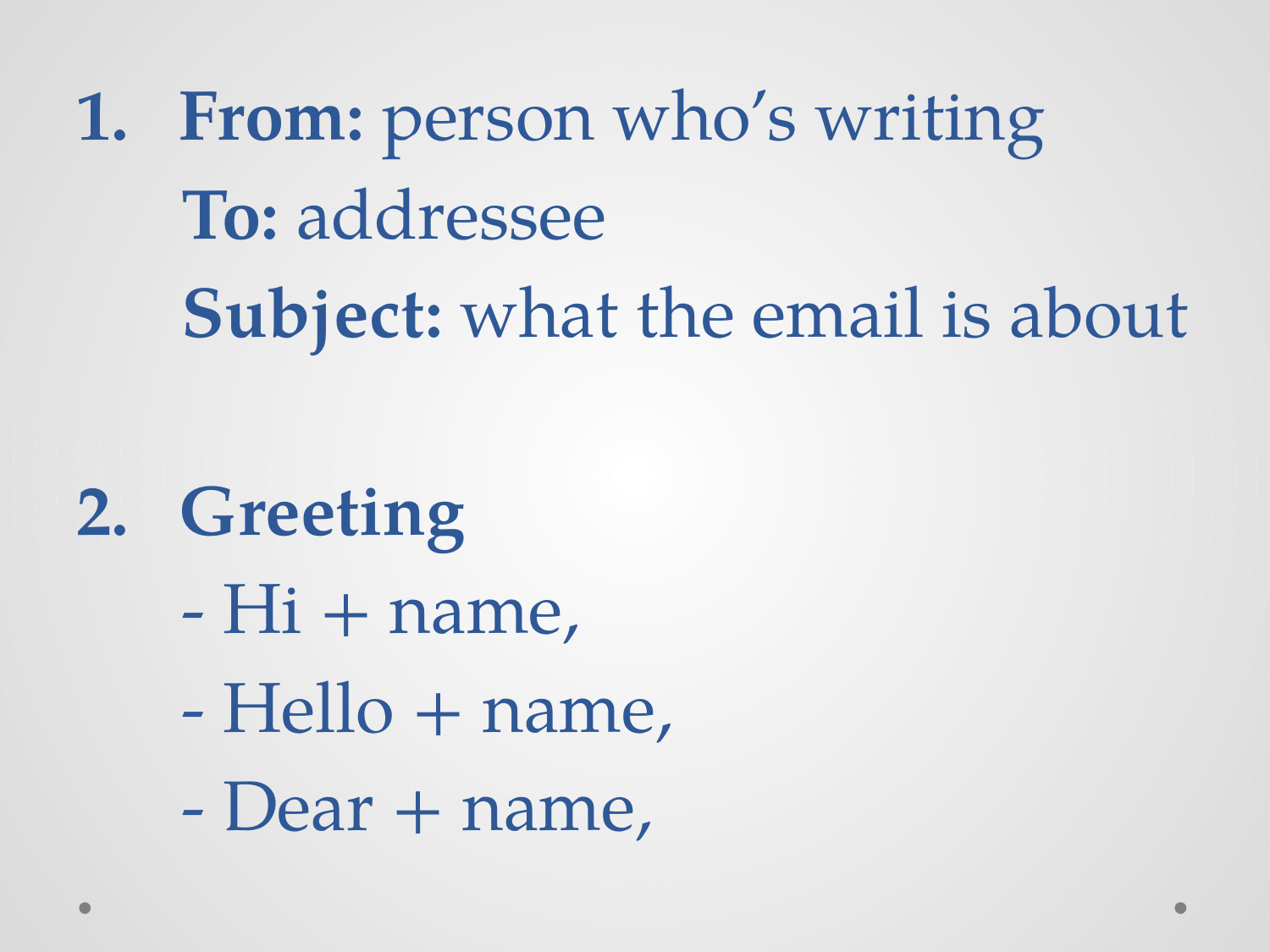

From: person who’s writing
      To: addressee
      Subject: what the email is about

Greeting
      - Hi + name,
      - Hello + name,
      - Dear + name,